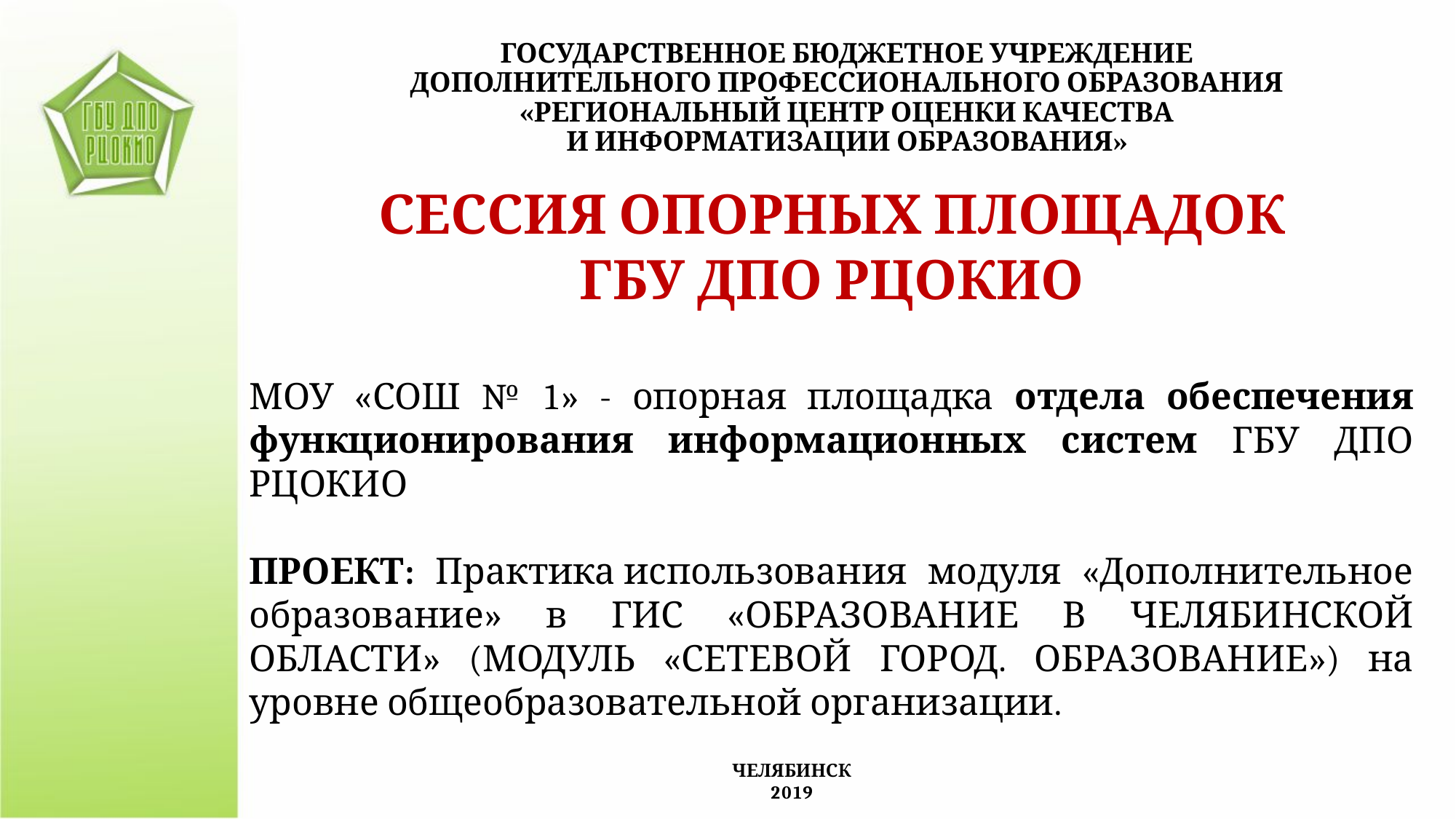

ГОСУДАРСТВЕННОЕ БЮДЖЕТНОЕ УЧРЕЖДЕНИЕ
ДОПОЛНИТЕЛЬНОГО ПРОФЕССИОНАЛЬНОГО ОБРАЗОВАНИЯ
«РЕГИОНАЛЬНЫЙ ЦЕНТР ОЦЕНКИ КАЧЕСТВА
И ИНФОРМАТИЗАЦИИ ОБРАЗОВАНИЯ»
СЕССИЯ ОПОРНЫХ ПЛОЩАДОК
ГБУ ДПО РЦОКИО
МОУ «СОШ № 1» - опорная площадка отдела обеспечения функционирования информационных систем ГБУ ДПО РЦОКИО

ПРОЕКТ: Практика использования модуля «Дополнительное образование» в ГИС «Образование в челябинской области» (модуль «Сетевой Город. Образование») на уровне общеобразовательной организации.

ЧЕЛЯБИНСК
2019